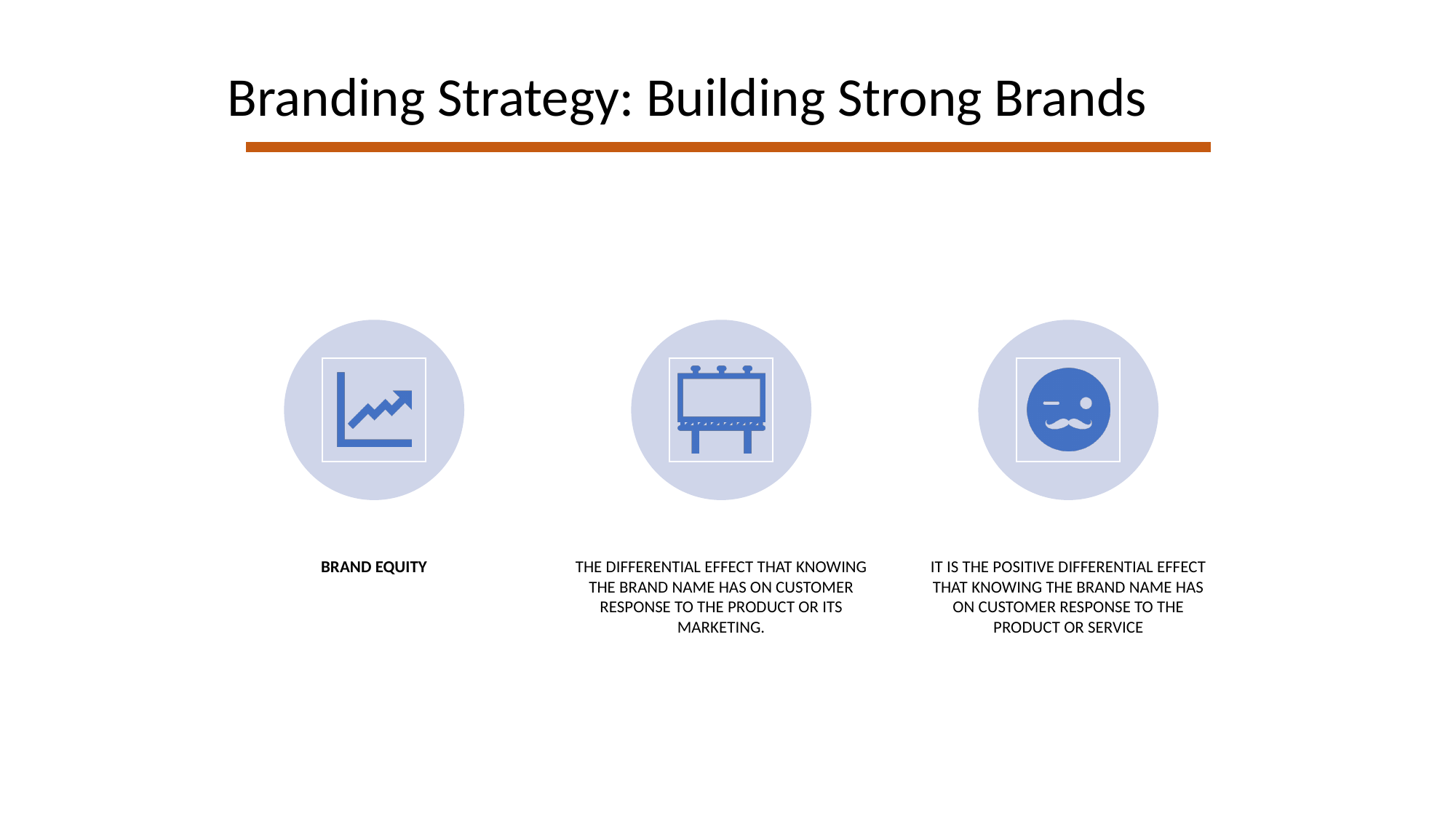

# Branding Strategy: Building Strong Brands

Brand equity
The differential effect that knowing the brand name has on customer response to the product or its marketing.
It is the positive differential effect that knowing the brand name has on customer response to the product or service